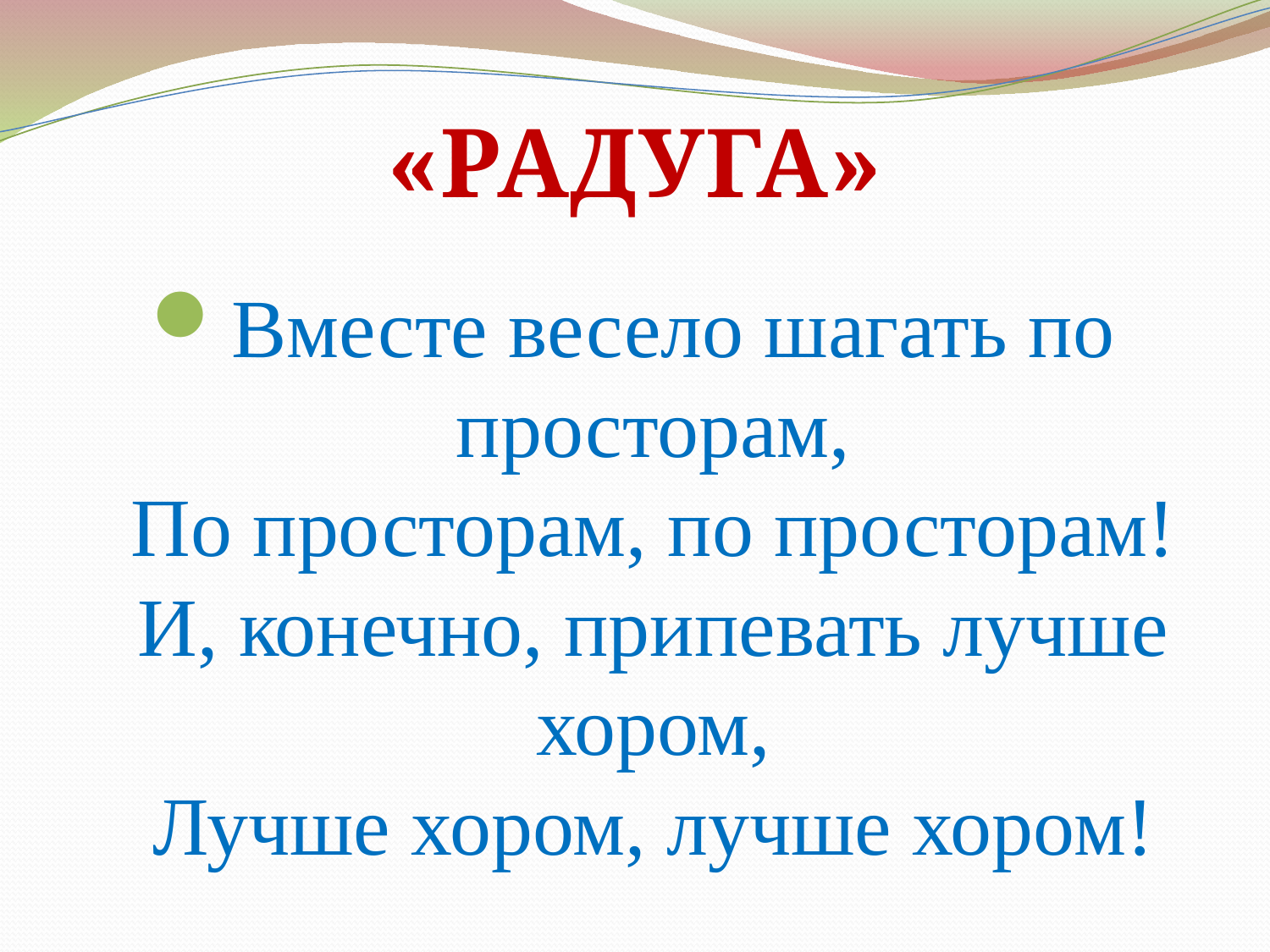

«РАДУГА»
#
Вместе весело шагать по просторам,
По просторам, по просторам!
И, конечно, припевать лучше хором,
Лучше хором, лучше хором!